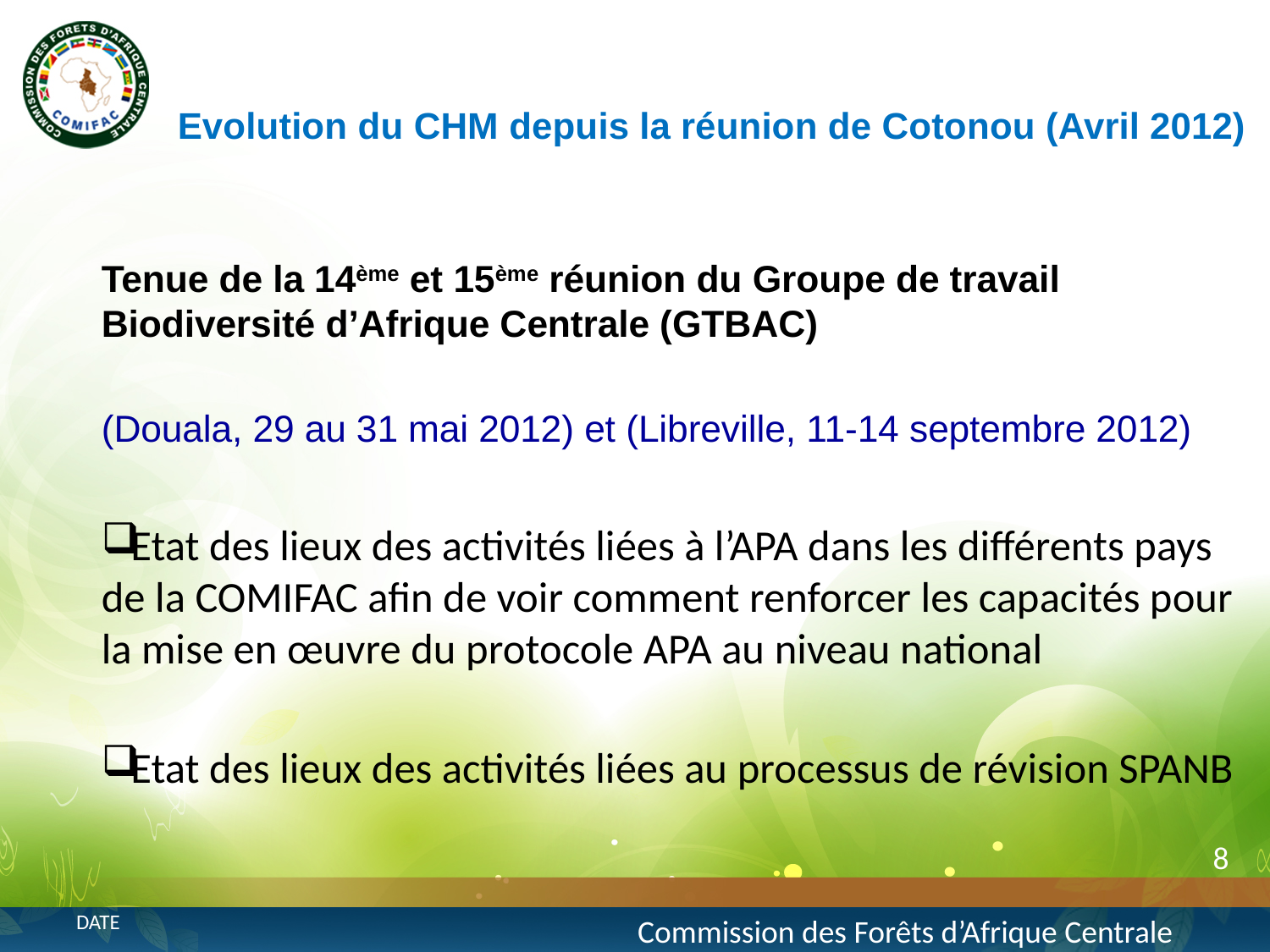

Evolution du CHM depuis la réunion de Cotonou (Avril 2012)

Tenue de la 14ème et 15ème réunion du Groupe de travail Biodiversité d’Afrique Centrale (GTBAC)

(Douala, 29 au 31 mai 2012) et (Libreville, 11-14 septembre 2012)

Etat des lieux des activités liées à l’APA dans les différents pays de la COMIFAC afin de voir comment renforcer les capacités pour la mise en œuvre du protocole APA au niveau national

Etat des lieux des activités liées au processus de révision SPANB

8
Commission des Forêts d’Afrique Centrale
date